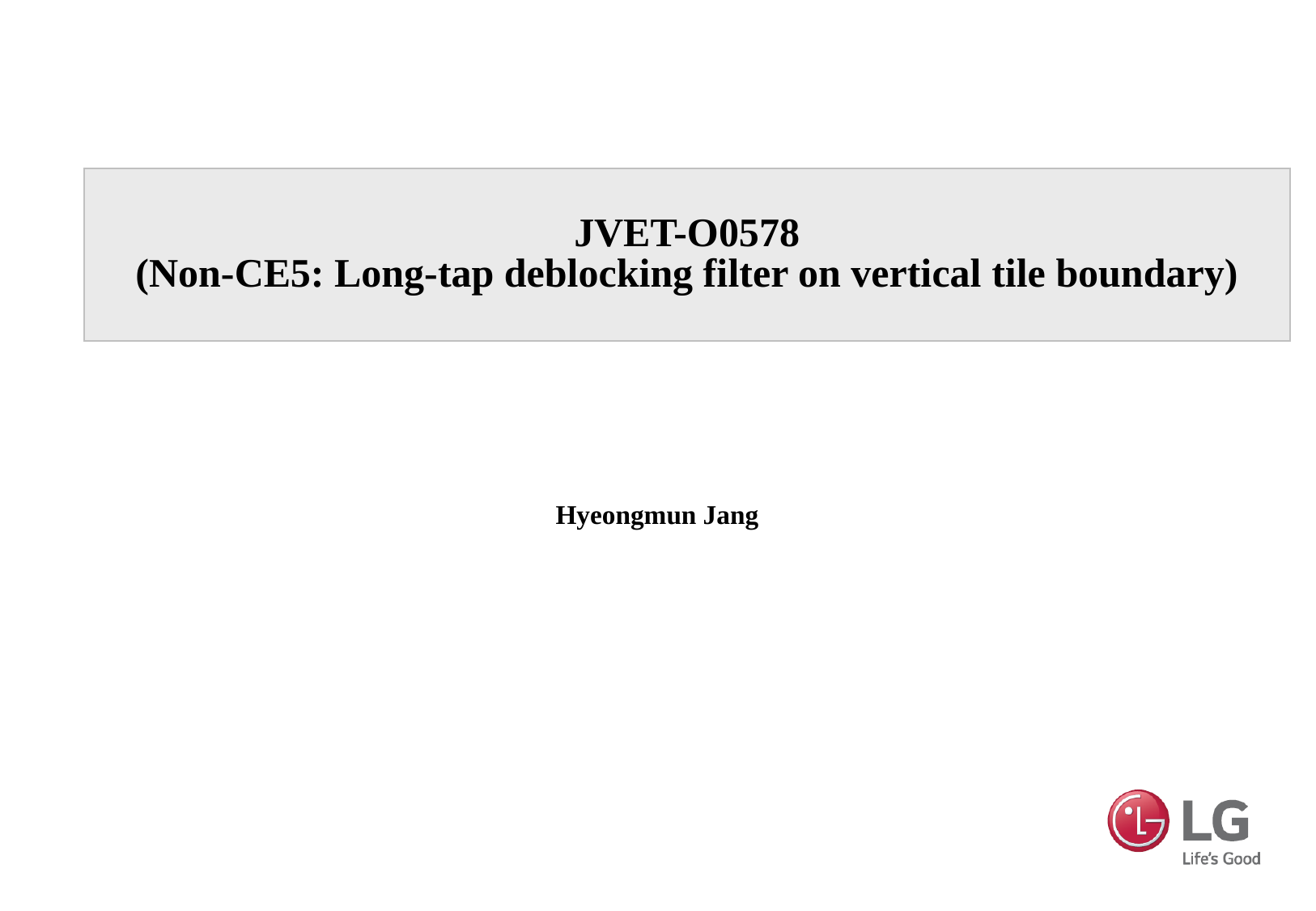

# JVET-O0578 (Non-CE5: Long-tap deblocking filter on vertical tile boundary)
Hyeongmun Jang